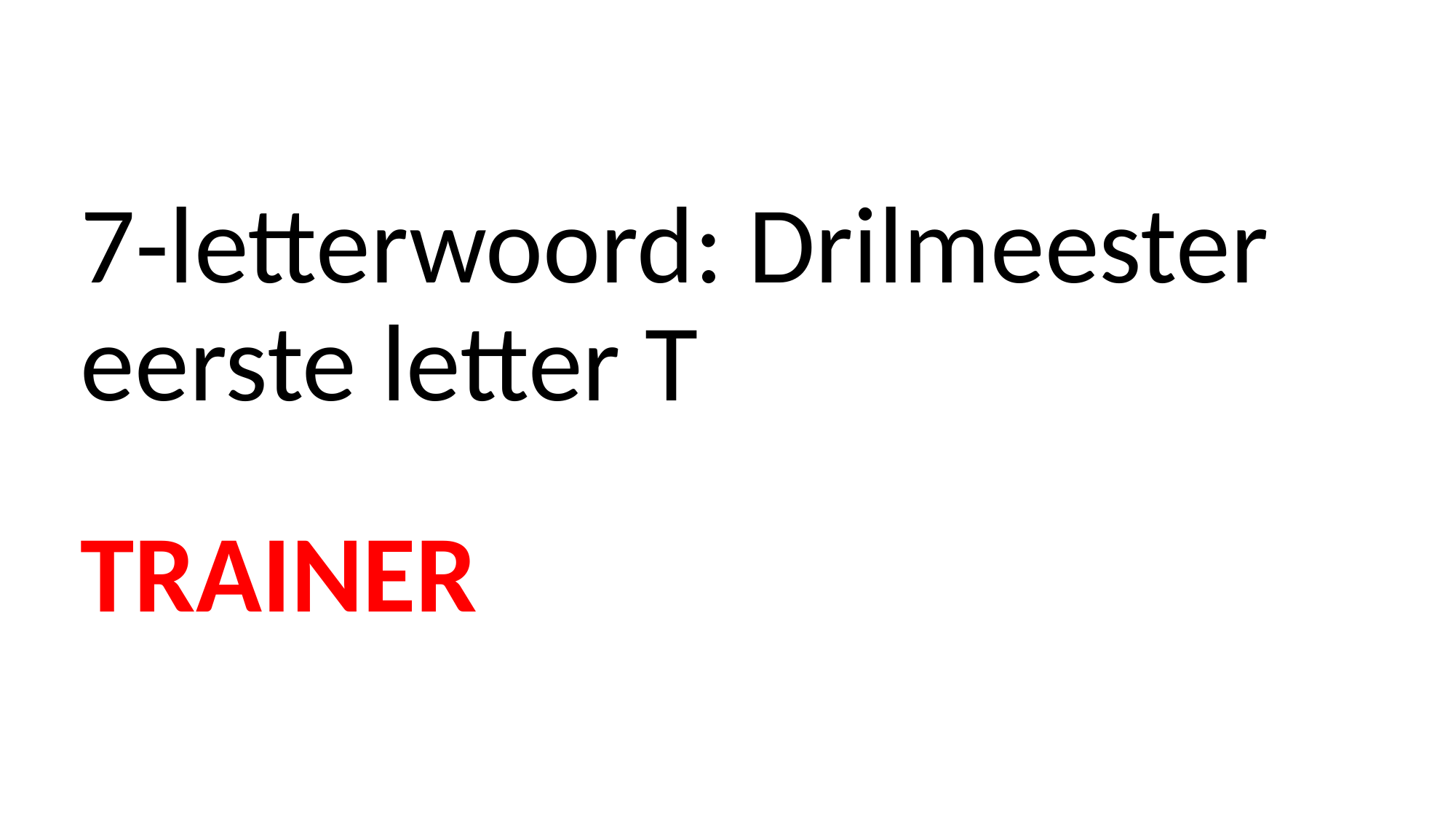

# 7-letterwoord: Drilmeester eerste letter T
TRAINER